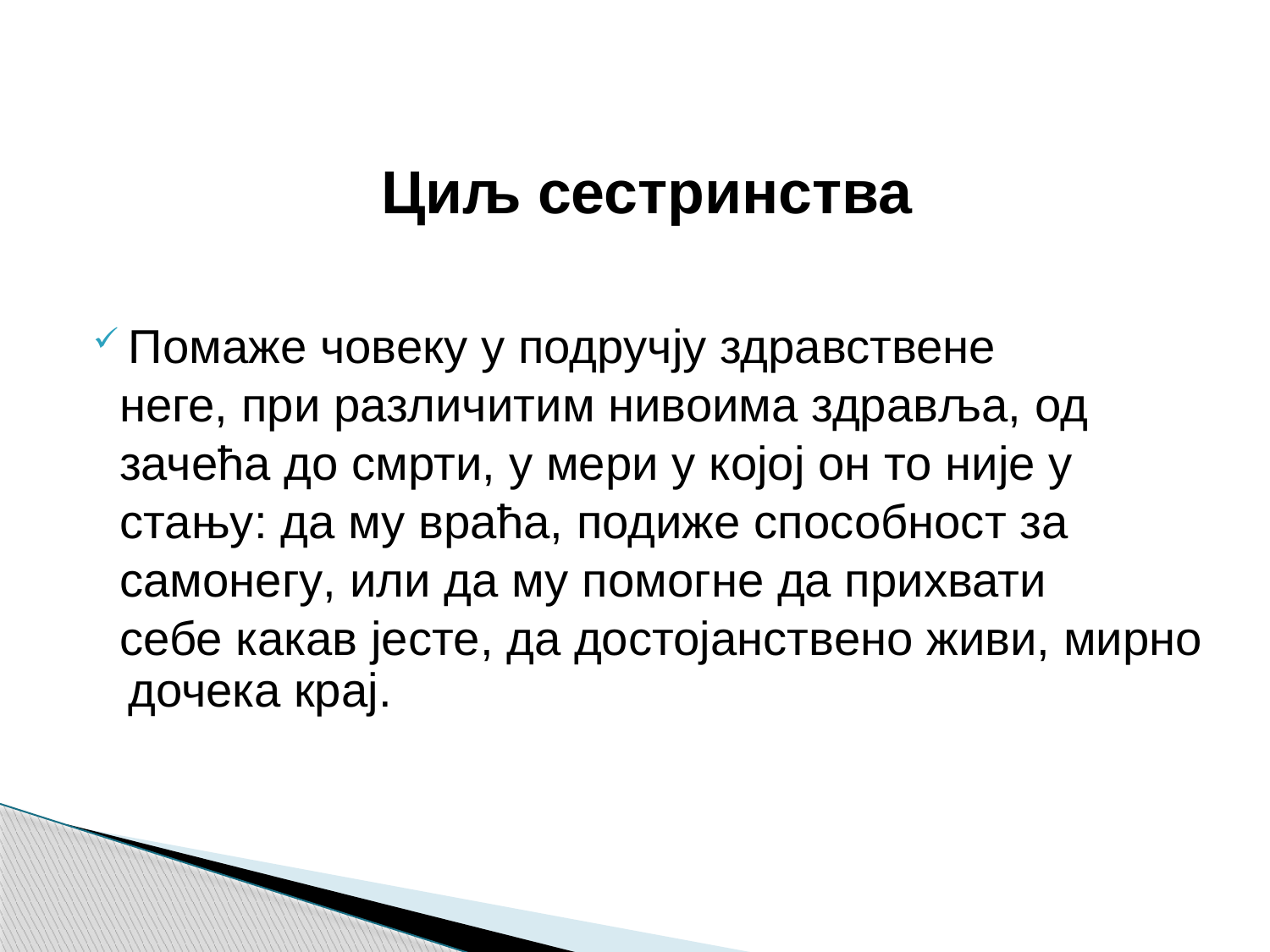

Циљ сестринства
Помаже човеку у подручју здравствене
  неге, при различитим нивоима здравља, од
  зачећа до смрти, у мери у којој он то није у
  стању: да му враћа, подиже способност за
  самонегу, или да му помогне да прихвати
  себе какав јесте, да достојанствено живи, мирно дочека крај.